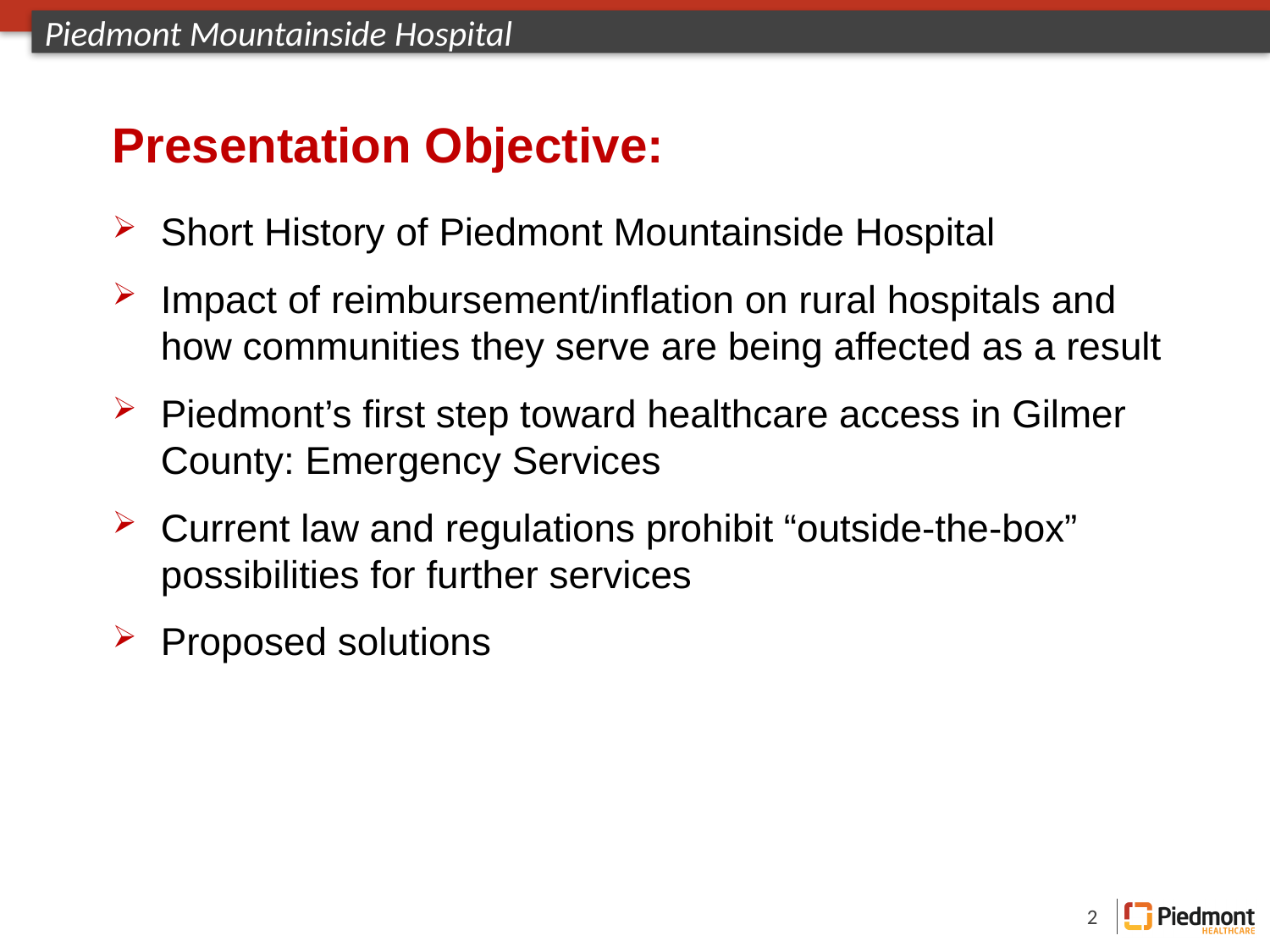

# Piedmont Mountainside Hospital
Presentation Objective:

Short History of Piedmont Mountainside Hospital
Impact of reimbursement/inflation on rural hospitals and how communities they serve are being affected as a result
Piedmont’s first step toward healthcare access in Gilmer County: Emergency Services
Current law and regulations prohibit “outside-the-box” possibilities for further services
Proposed solutions
2